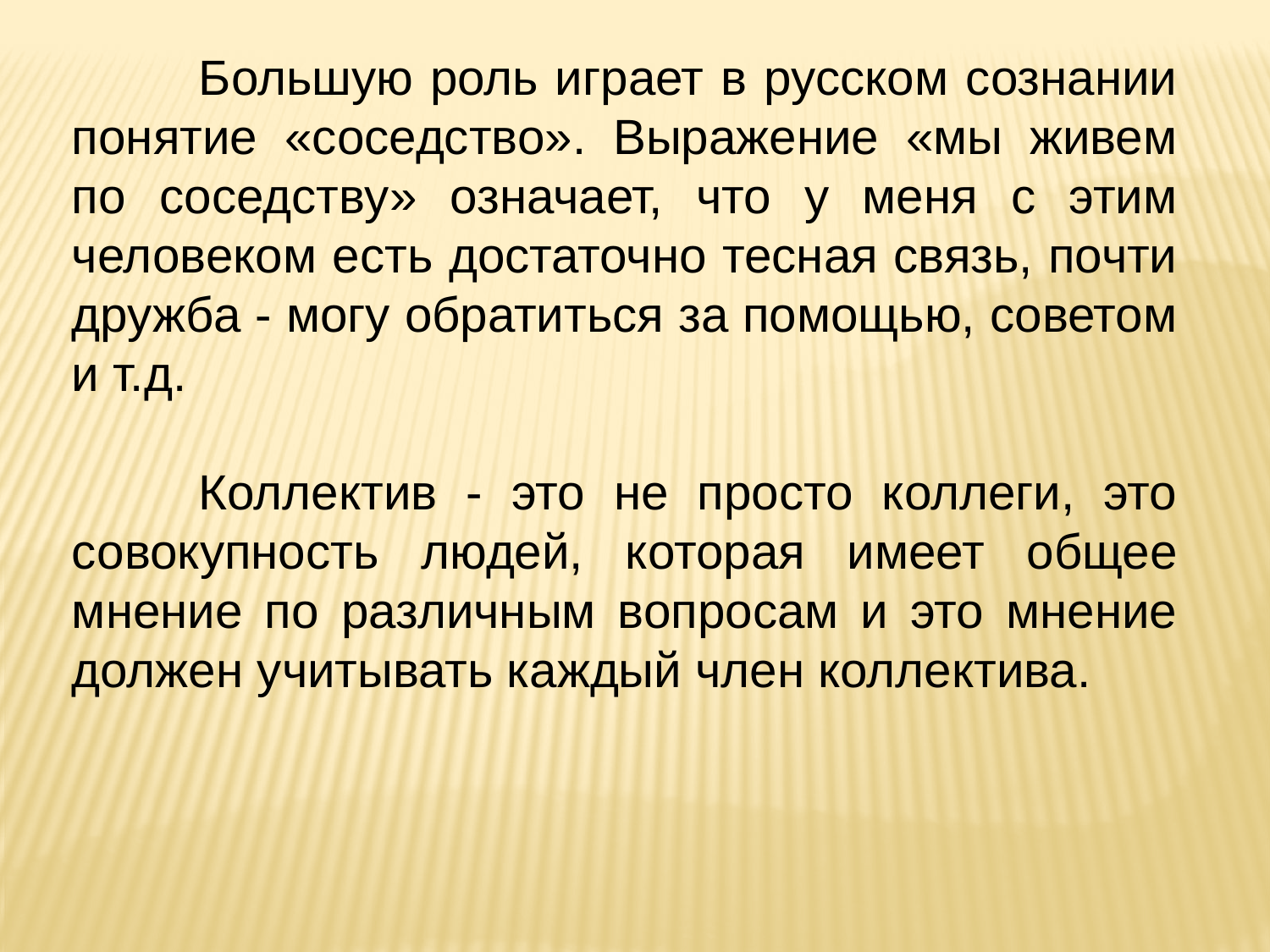

Большую роль играет в русском сознании понятие «соседство». Выражение «мы живем по соседству» означает, что у меня с этим человеком есть достаточно тесная связь, почти дружба - могу обратиться за помощью, советом и т.д.

	Коллектив - это не просто коллеги, это совокупность людей, которая имеет общее мнение по различным вопросам и это мнение должен учитывать каждый член коллектива.